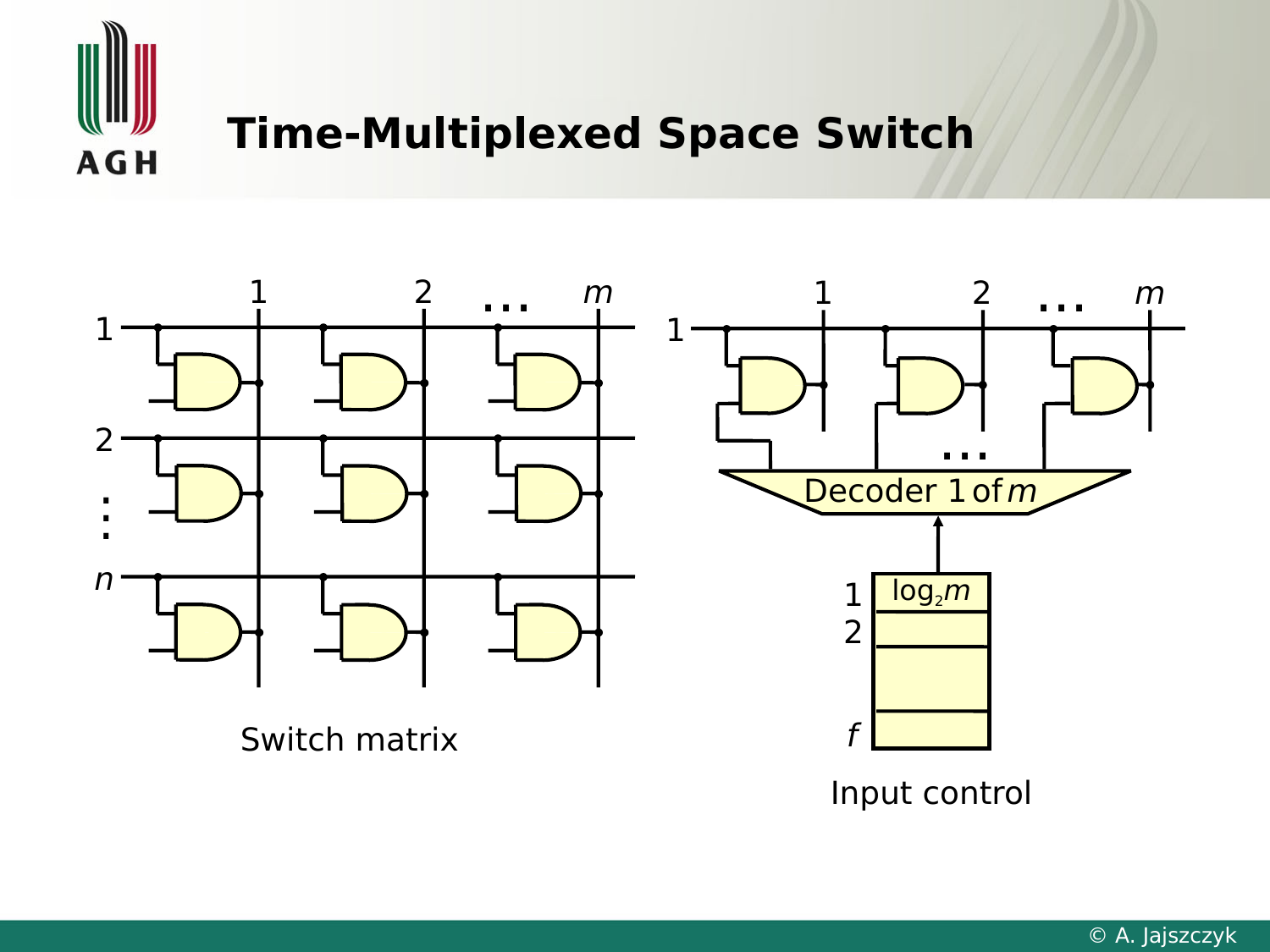

# Time-Multiplexed Space Switch
...
1
2
m
1

2

.
.
.

n

Switch matrix
...
1
2
m
1

...

Decoder 1 of m

log2m
1

2

f

Input control